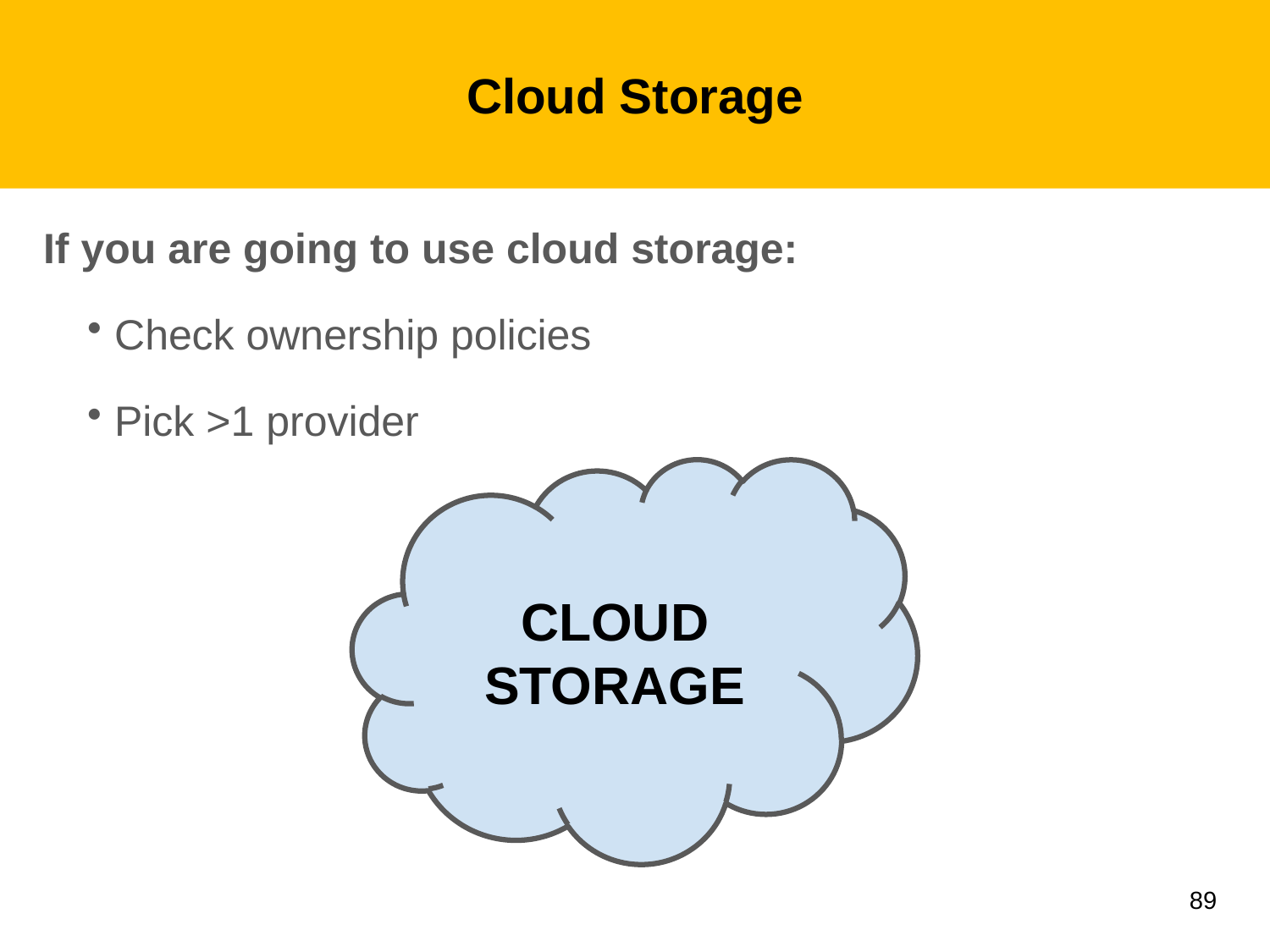

# Cloud Storage
If you are going to use cloud storage:
Check ownership policies
Pick >1 provider
CLOUD STORAGE
89